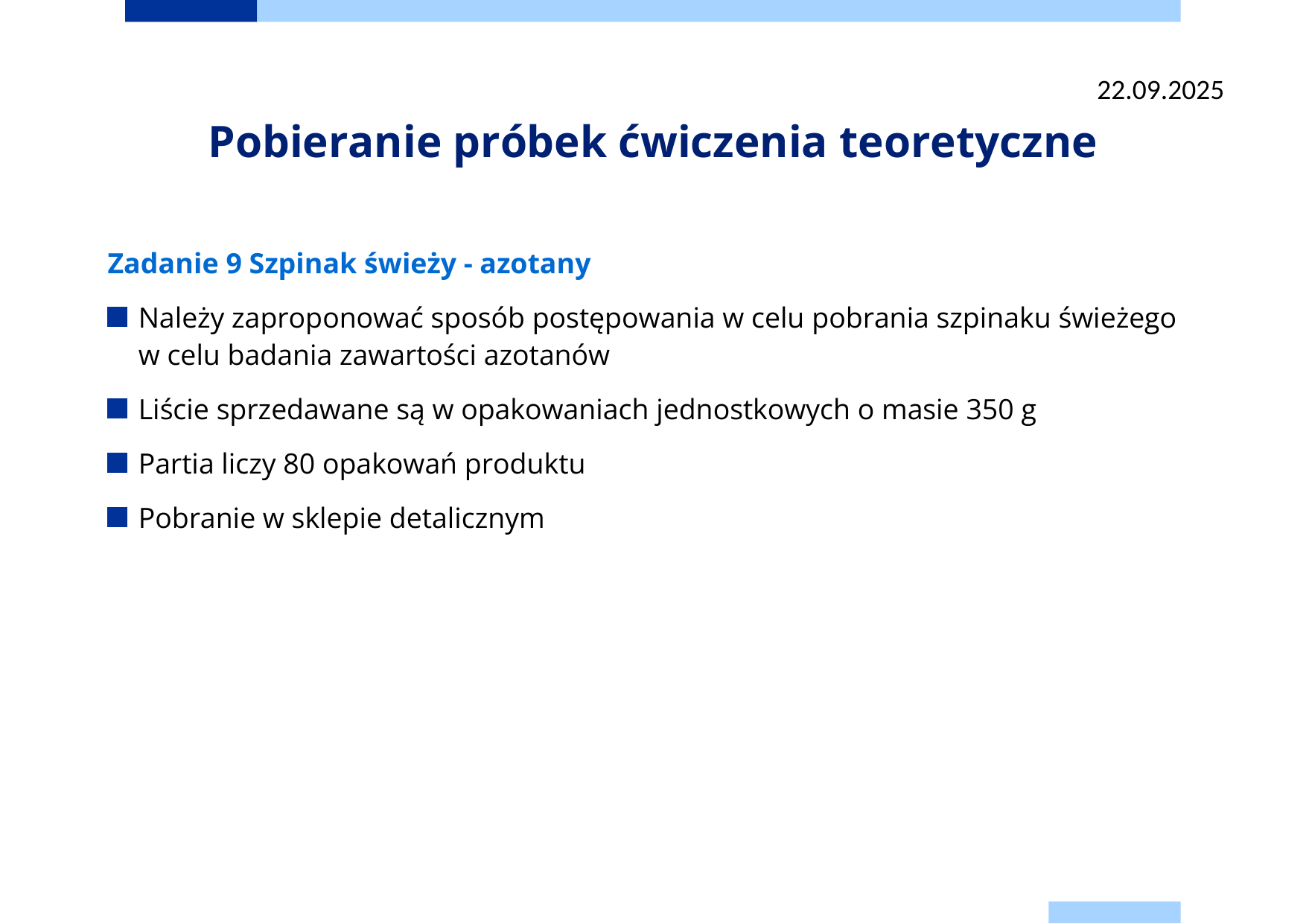

22.09.2025
# Pobieranie próbek ćwiczenia teoretyczne
Zadanie 9 Szpinak świeży - azotany
Należy zaproponować sposób postępowania w celu pobrania szpinaku świeżego
w celu badania zawartości azotanów
Liście sprzedawane są w opakowaniach jednostkowych o masie 350 g
Partia liczy 80 opakowań produktu
Pobranie w sklepie detalicznym